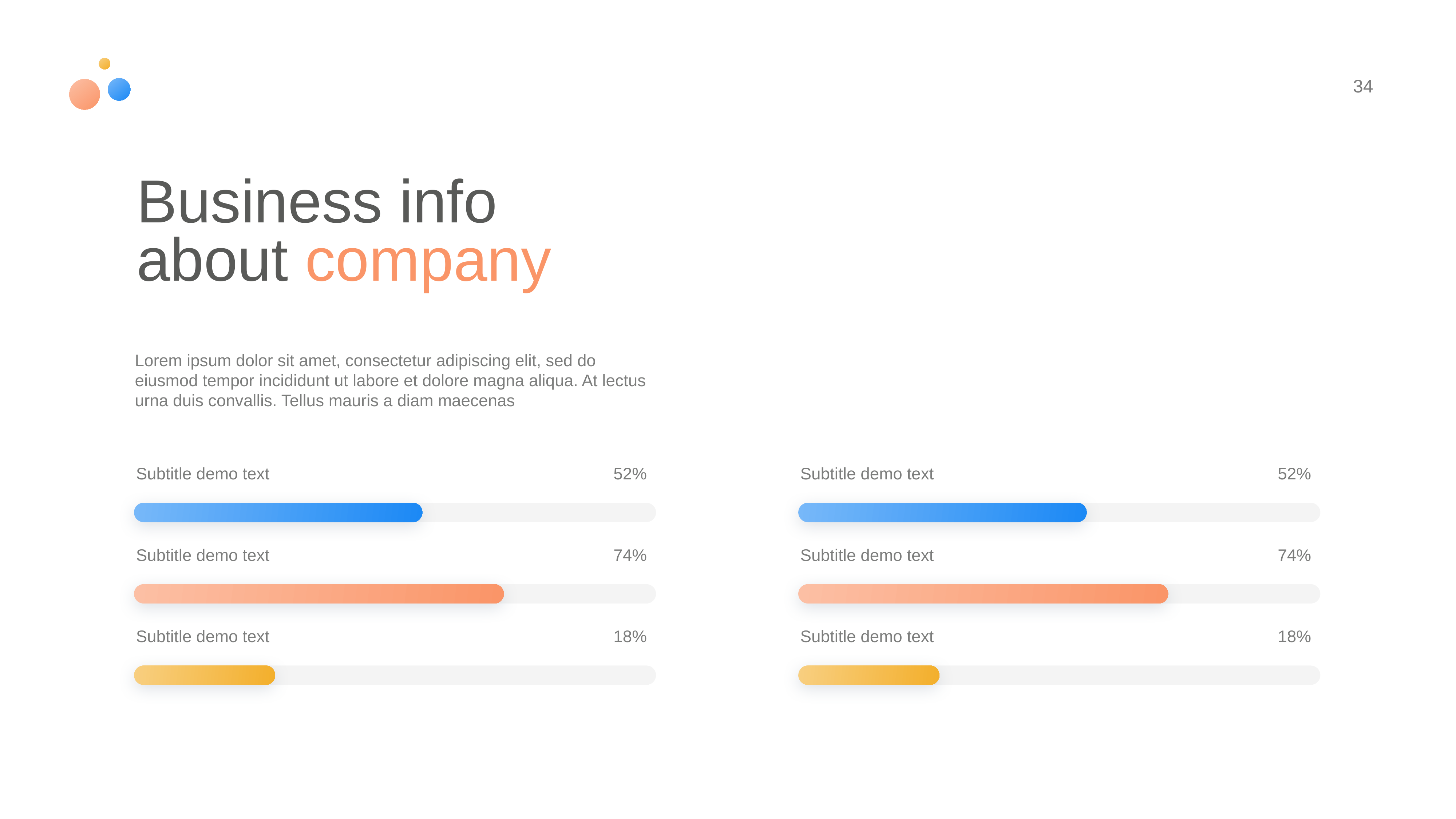

34

Business info
about company
Lorem ipsum dolor sit amet, consectetur adipiscing elit, sed do eiusmod tempor incididunt ut labore et dolore magna aliqua. At lectus urna duis convallis. Tellus mauris a diam maecenas
Subtitle demo text
52%
Subtitle demo text
52%

Subtitle demo text
74%
Subtitle demo text
74%

Subtitle demo text
18%
Subtitle demo text
18%